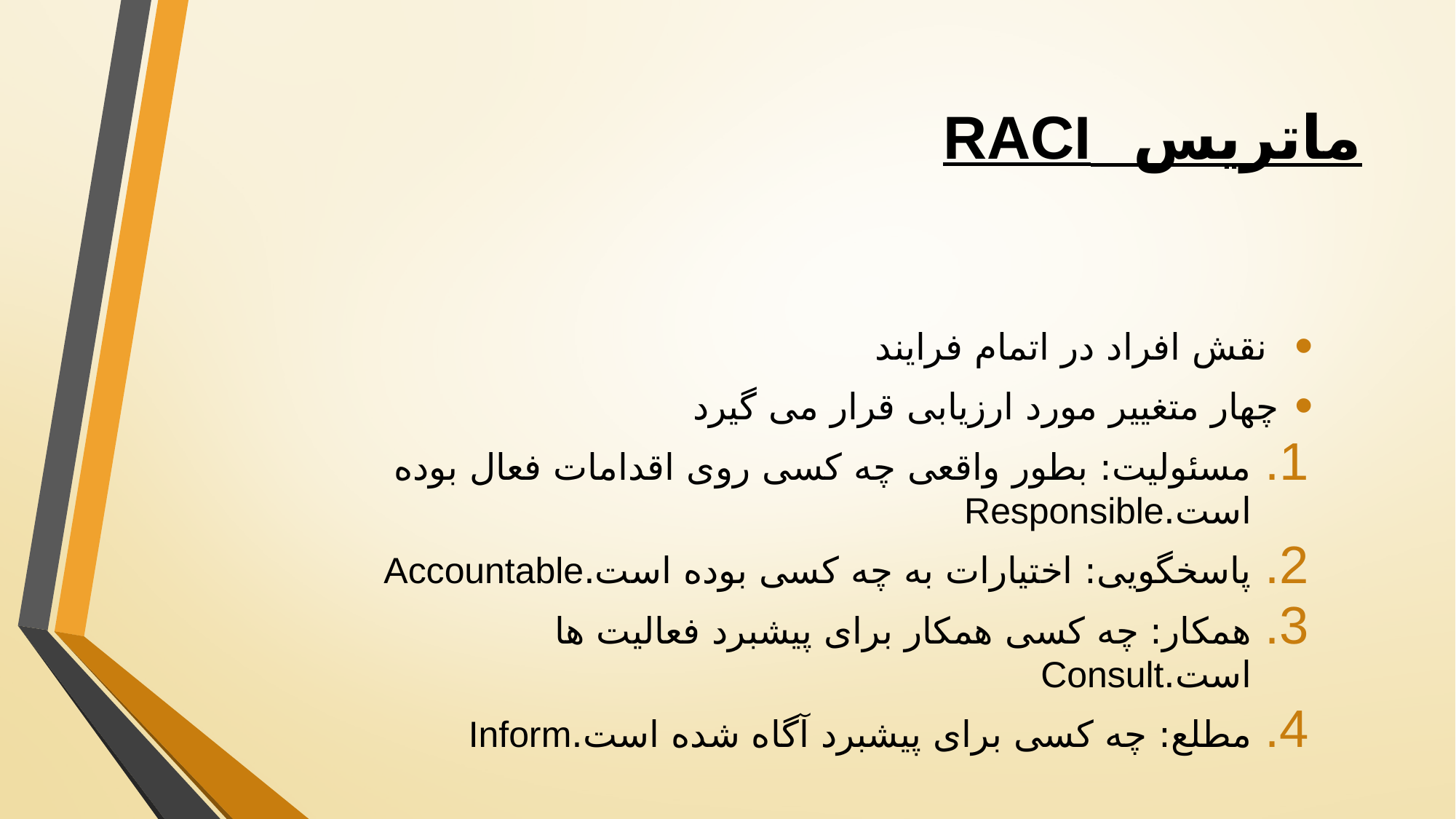

# ماتریس  RACI
 نقش افراد در اتمام فرایند
چهار متغییر مورد ارزیابی قرار می گیرد
مسئولیت: بطور واقعی چه کسی روی اقدامات فعال بوده است.Responsible
پاسخگویی: اختیارات به چه کسی بوده است.Accountable
همکار: چه کسی همکار برای پیشبرد فعالیت ها است.Consult
مطلع: چه کسی برای پیشبرد آگاه شده است.Inform